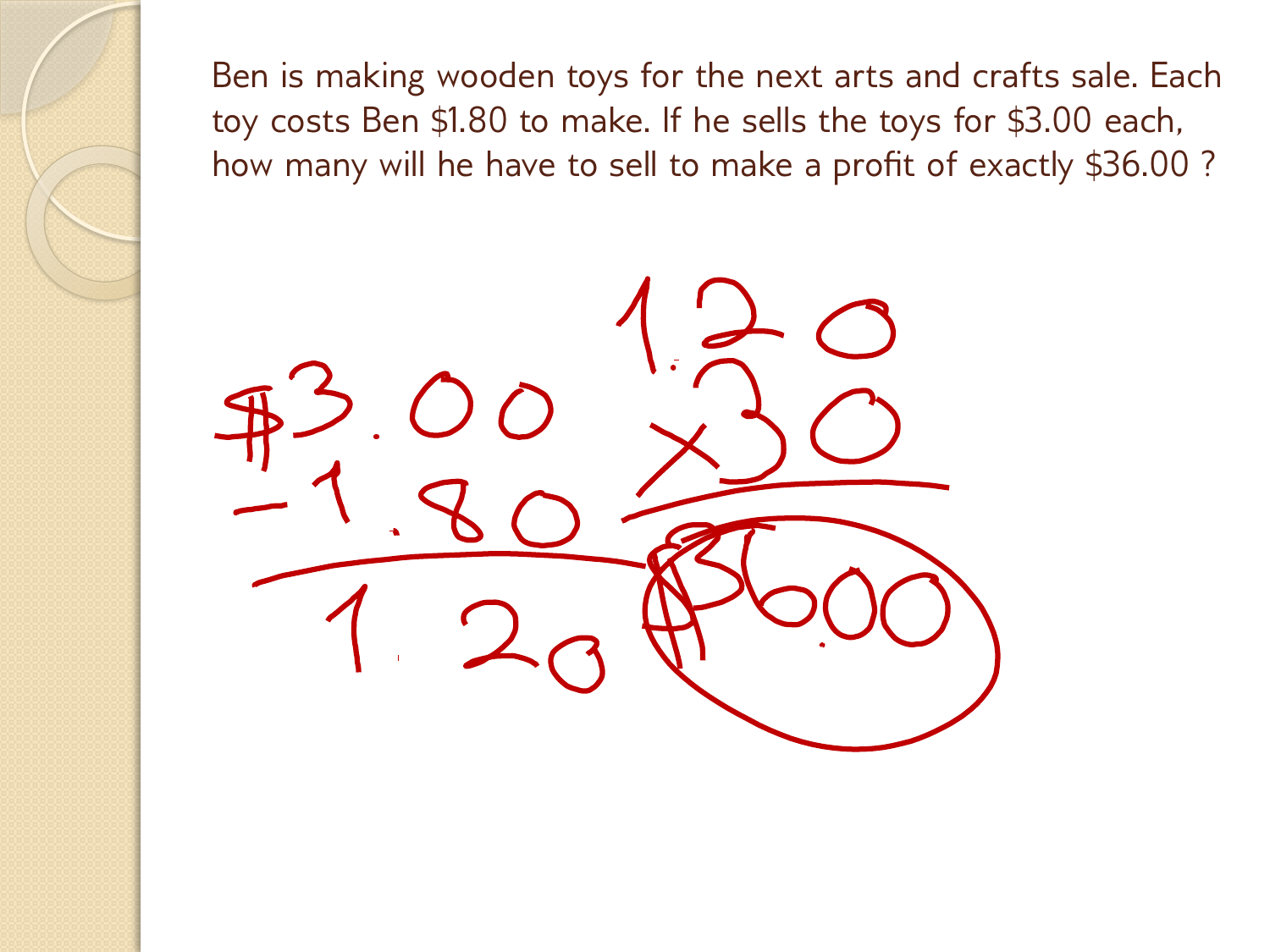

# Ben is making wooden toys for the next arts and crafts sale. Each toy costs Ben $1.80 to make. If he sells the toys for $3.00 each, how many will he have to sell to make a profit of exactly $36.00 ?